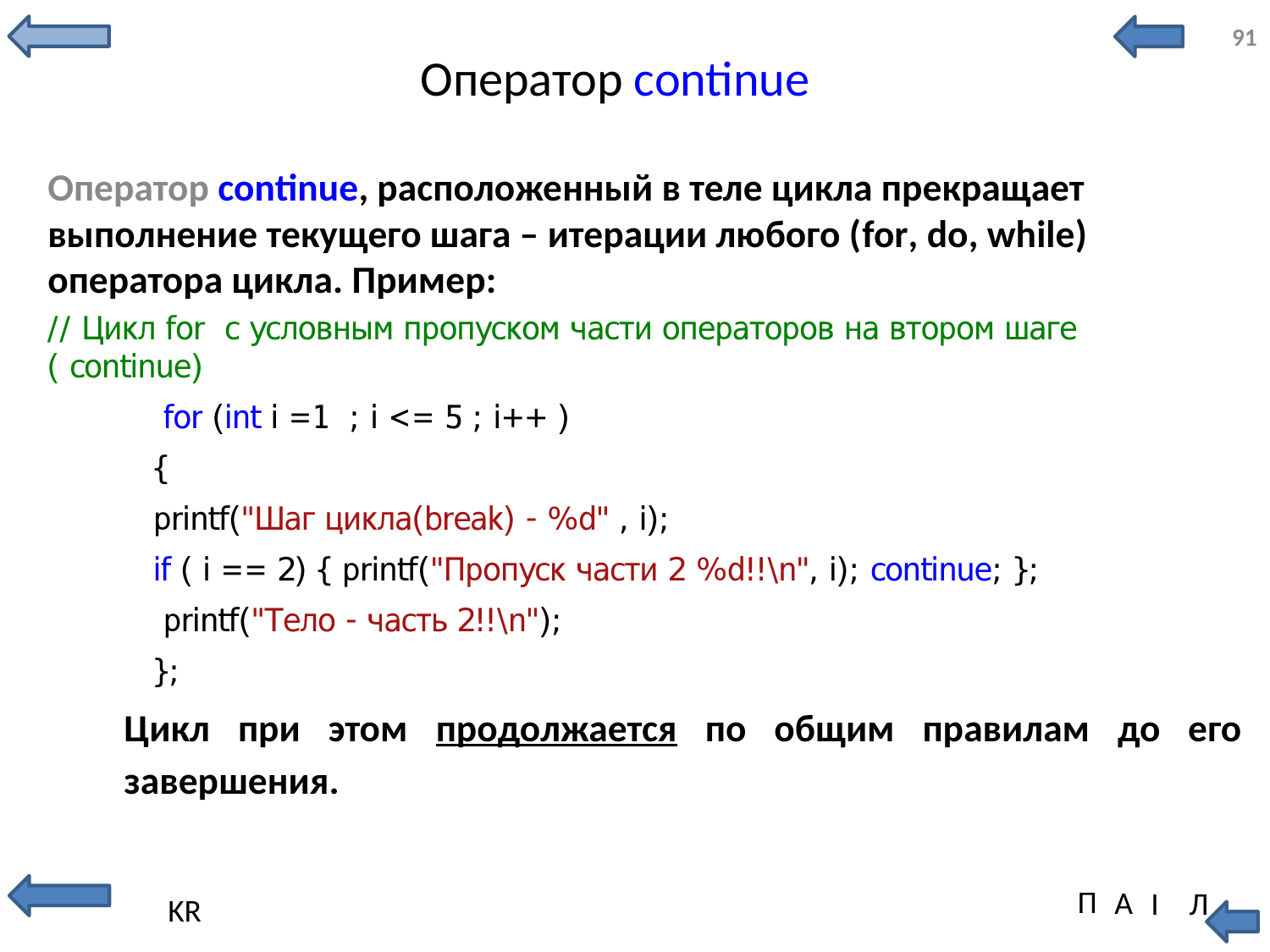

# Оператор continue
Оператор continue, расположенный в теле цикла прекращает выполнение текущего шага – итерации любого (for, do, while) оператора цикла. Пример:
// Цикл for  с условным пропуском части операторов на втором шаге ( continue)
    for (int i =1  ; i <= 5 ; i++ )
   {
   printf("Шаг цикла(break) - %d" , i);
   if ( i == 2) { printf("Пропуск части 2 %d!!\n", i); continue; };
    printf("Тело - часть 2!!\n");
   };
Цикл при этом продолжается по общим правилам до его завершения.